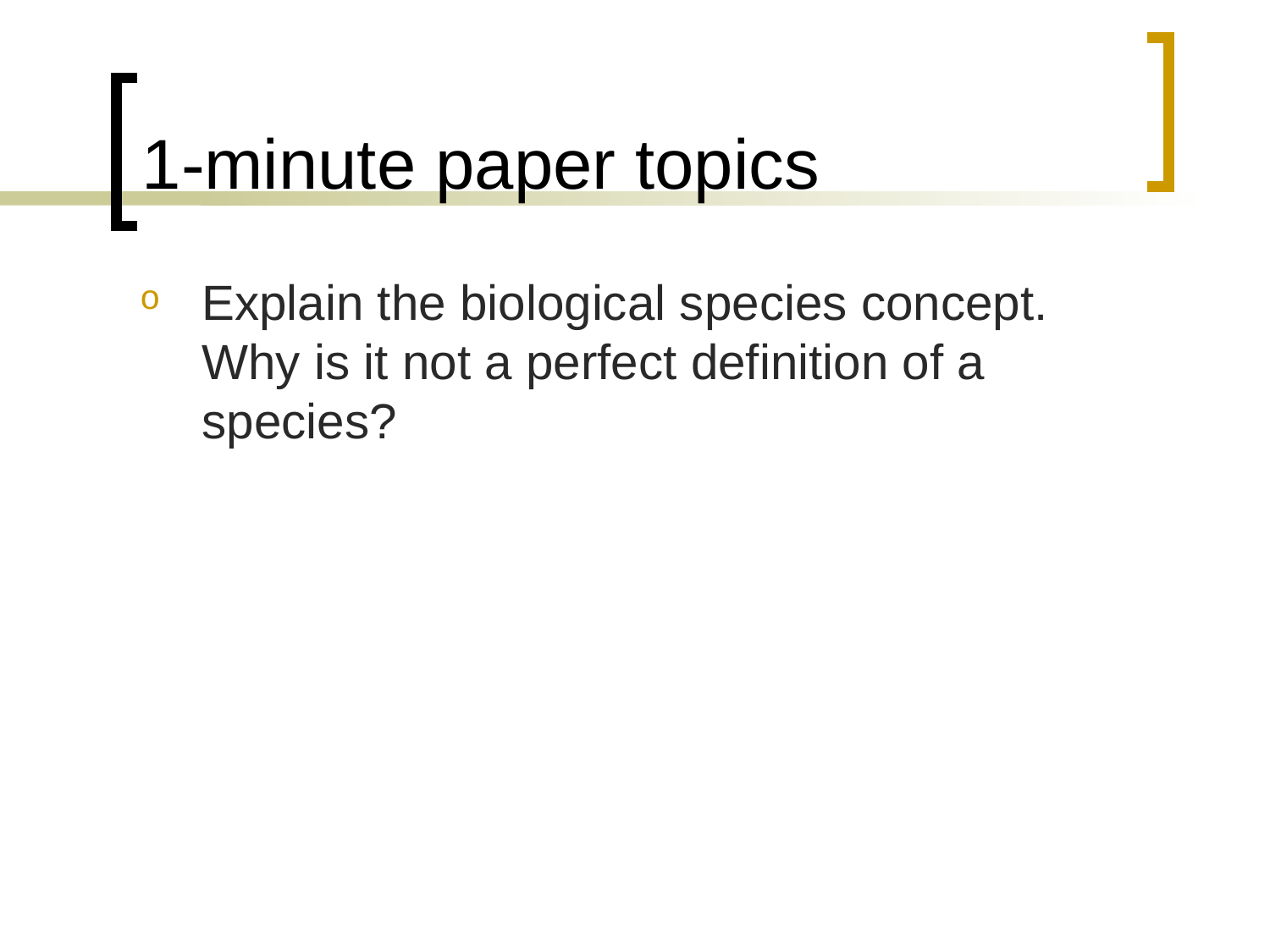

# 1-minute paper topics
Explain the biological species concept.  Why is it not a perfect definition of a species?